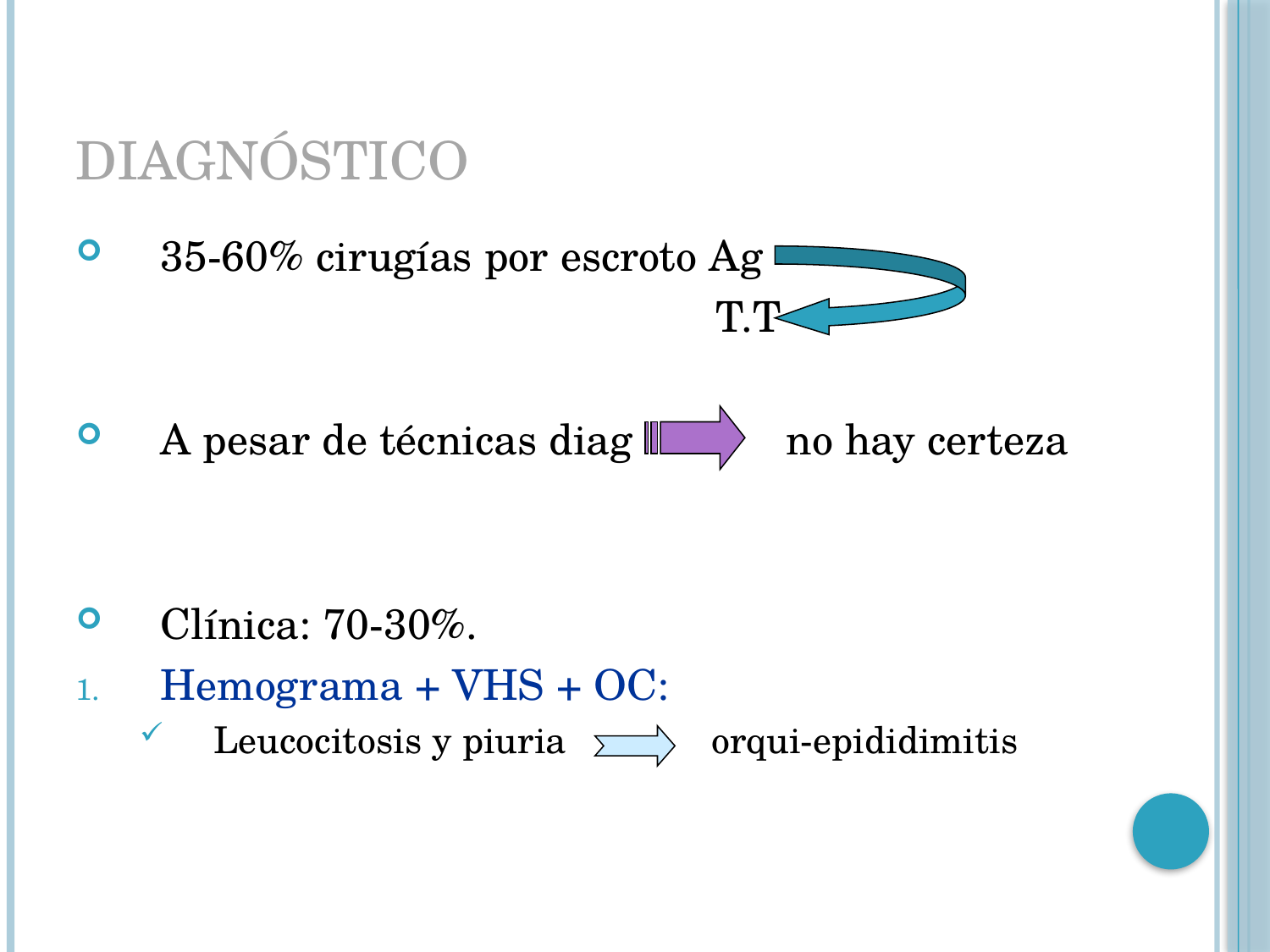

# DIAGNÓSTICO
35-60% cirugías por escroto Ag
                                                      T.T

A pesar de técnicas diag             no hay certeza

Clínica: 70-30%.
Hemograma + VHS + OC:
Leucocitosis y piuria              orqui-epididimitis